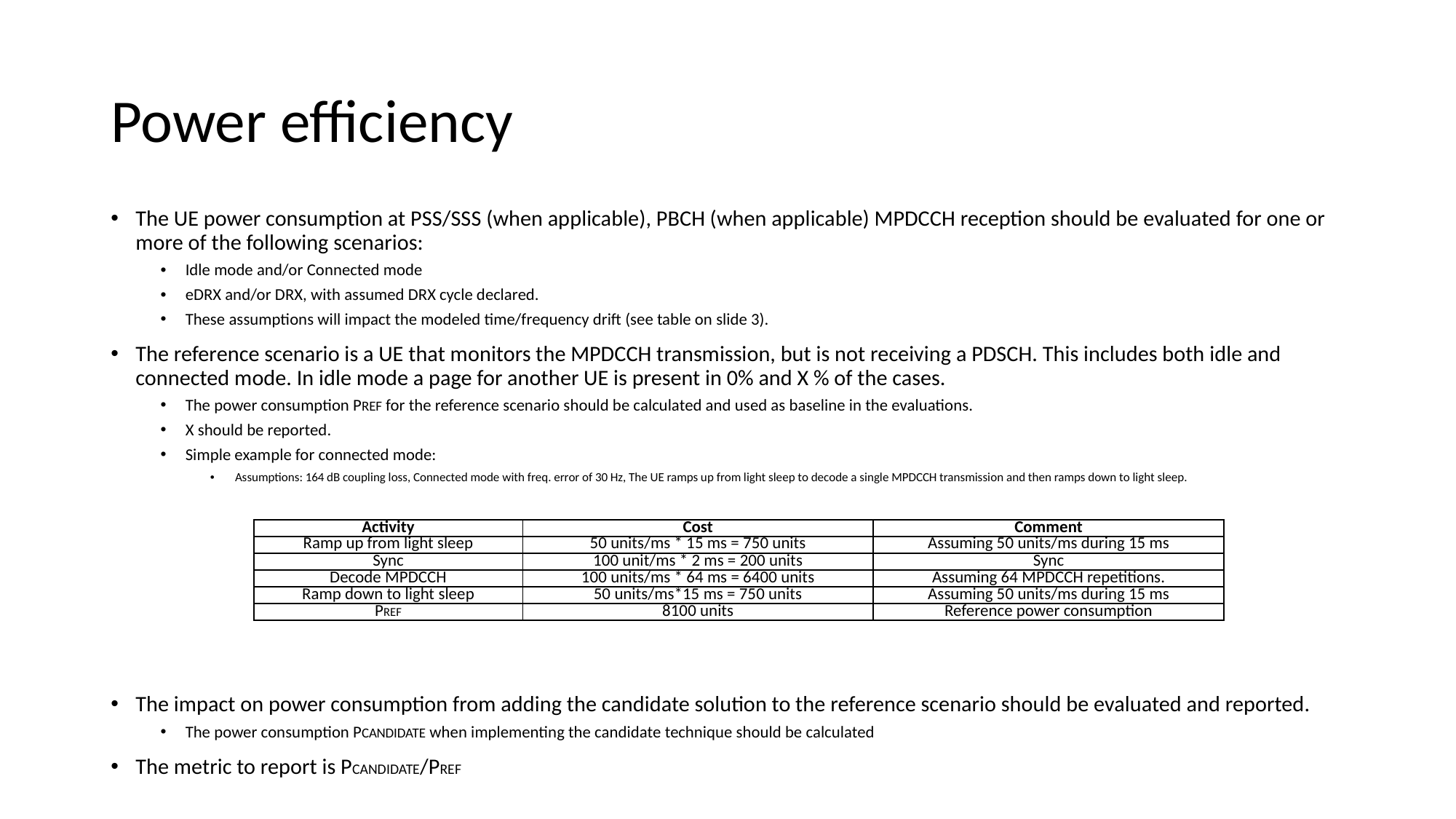

# Power efficiency
The UE power consumption at PSS/SSS (when applicable), PBCH (when applicable) MPDCCH reception should be evaluated for one or more of the following scenarios:
Idle mode and/or Connected mode
eDRX and/or DRX, with assumed DRX cycle declared.
These assumptions will impact the modeled time/frequency drift (see table on slide 3).
The reference scenario is a UE that monitors the MPDCCH transmission, but is not receiving a PDSCH. This includes both idle and connected mode. In idle mode a page for another UE is present in 0% and X % of the cases.
The power consumption PREF for the reference scenario should be calculated and used as baseline in the evaluations.
X should be reported.
Simple example for connected mode:
Assumptions: 164 dB coupling loss, Connected mode with freq. error of 30 Hz, The UE ramps up from light sleep to decode a single MPDCCH transmission and then ramps down to light sleep.

The impact on power consumption from adding the candidate solution to the reference scenario should be evaluated and reported.
The power consumption PCANDIDATE when implementing the candidate technique should be calculated
The metric to report is PCANDIDATE/PREF
| Activity | Cost | Comment |
| --- | --- | --- |
| Ramp up from light sleep | 50 units/ms \* 15 ms = 750 units | Assuming 50 units/ms during 15 ms |
| Sync | 100 unit/ms \* 2 ms = 200 units | Sync |
| Decode MPDCCH | 100 units/ms \* 64 ms = 6400 units | Assuming 64 MPDCCH repetitions. |
| Ramp down to light sleep | 50 units/ms\*15 ms = 750 units | Assuming 50 units/ms during 15 ms |
| PREF | 8100 units | Reference power consumption |